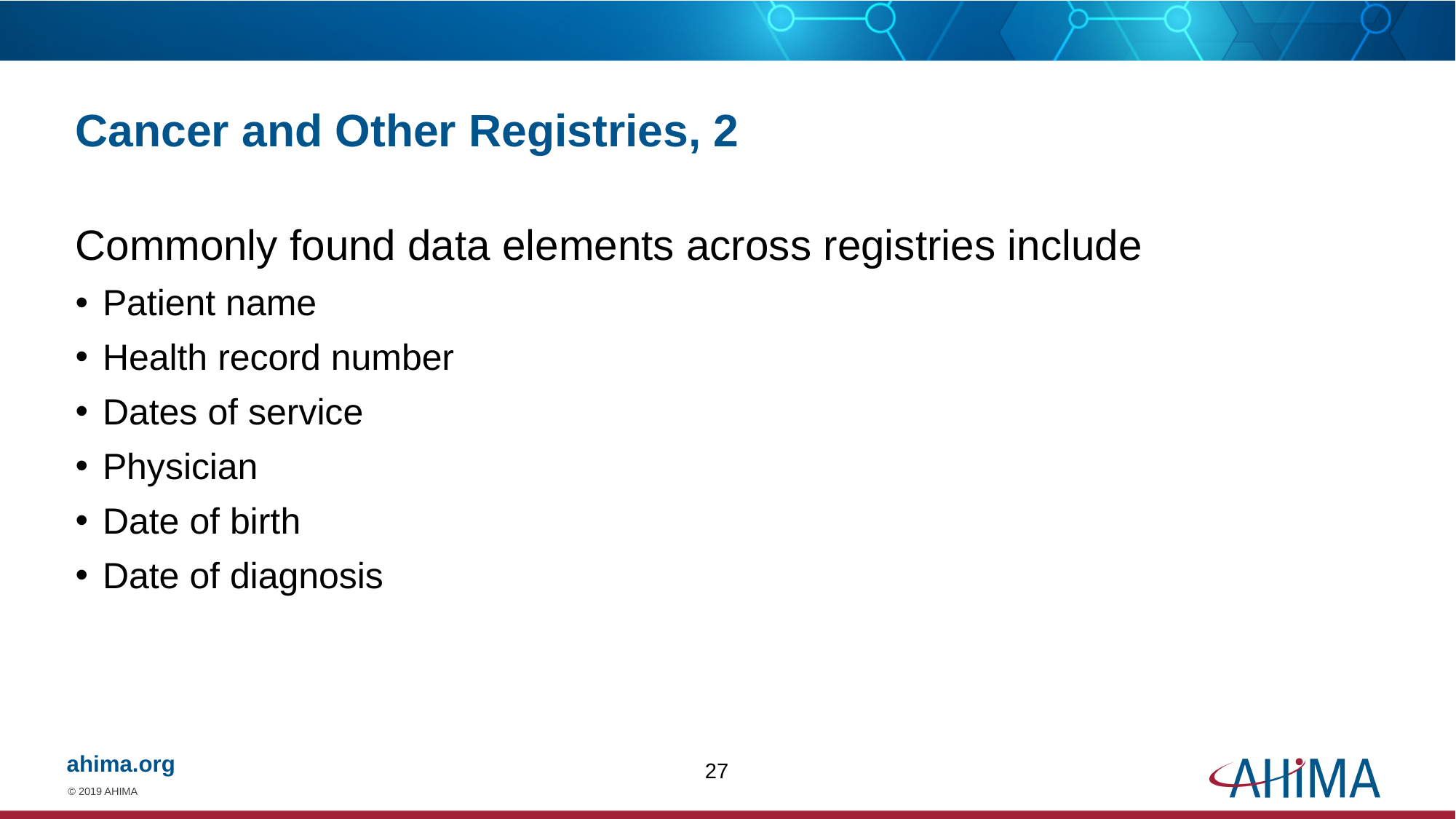

# Cancer and Other Registries, 2
Commonly found data elements across registries include
Patient name
Health record number
Dates of service
Physician
Date of birth
Date of diagnosis